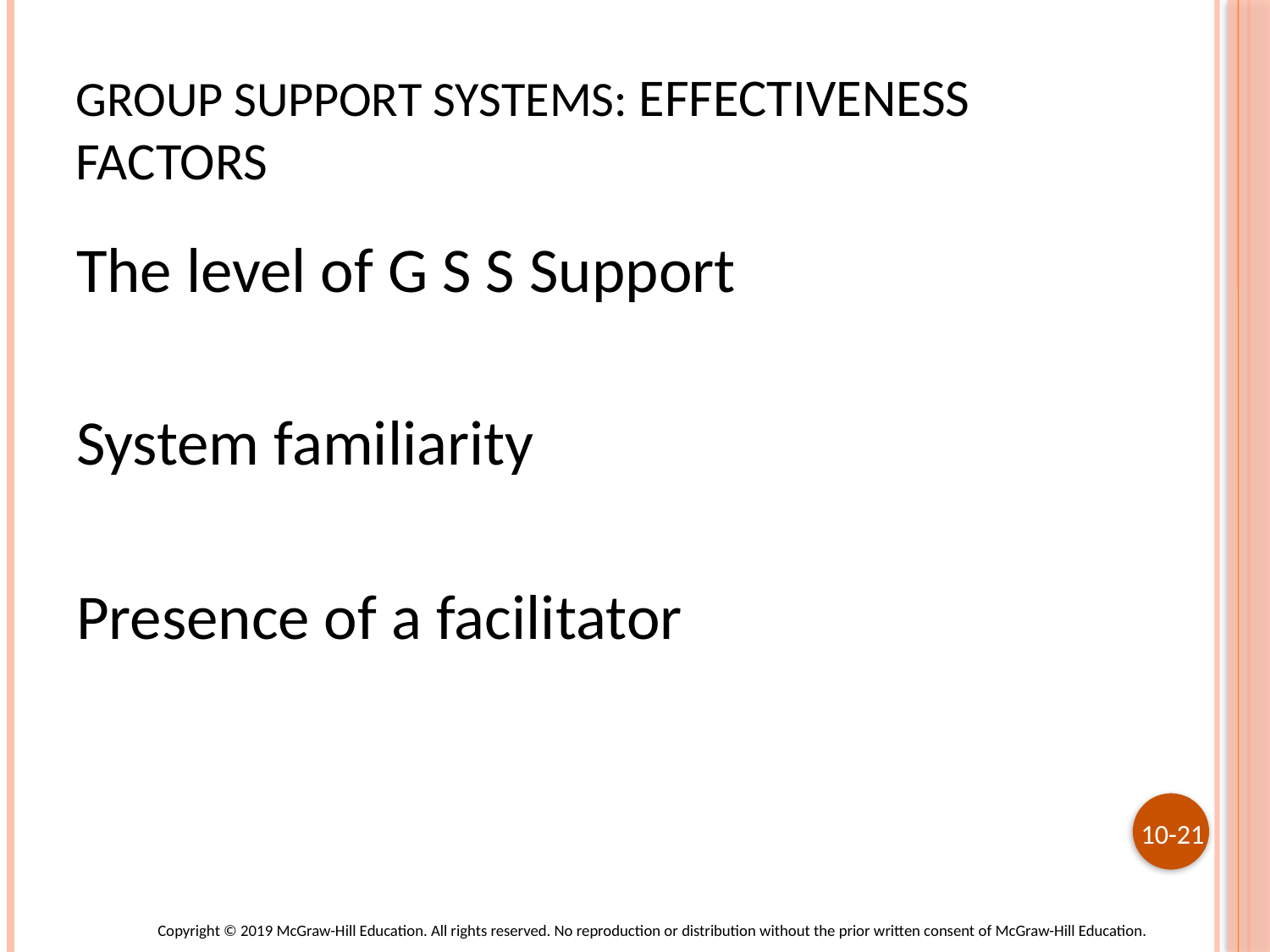

# Group support systems: Effectiveness Factors
The level of G S S Support

System familiarity

Presence of a facilitator